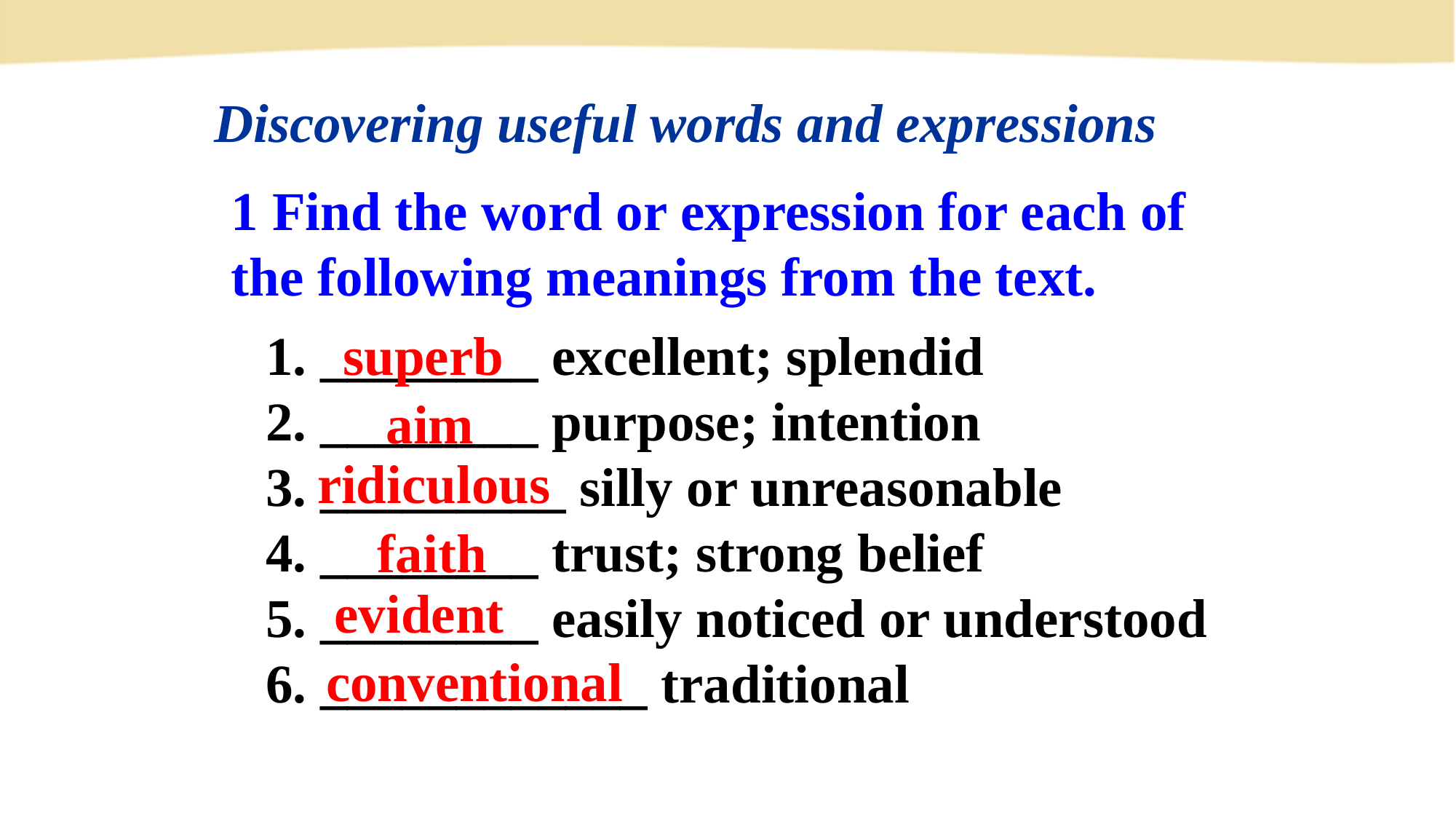

1 Find the word or expression for each of the following meanings from the text.
Discovering useful words and expressions
superb
1. ________ excellent; splendid
2. ________ purpose; intention
3. _________ silly or unreasonable
4. ________ trust; strong belief
5. ________ easily noticed or understood
6. ____________ traditional
aim
ridiculous
faith
evident
conventional